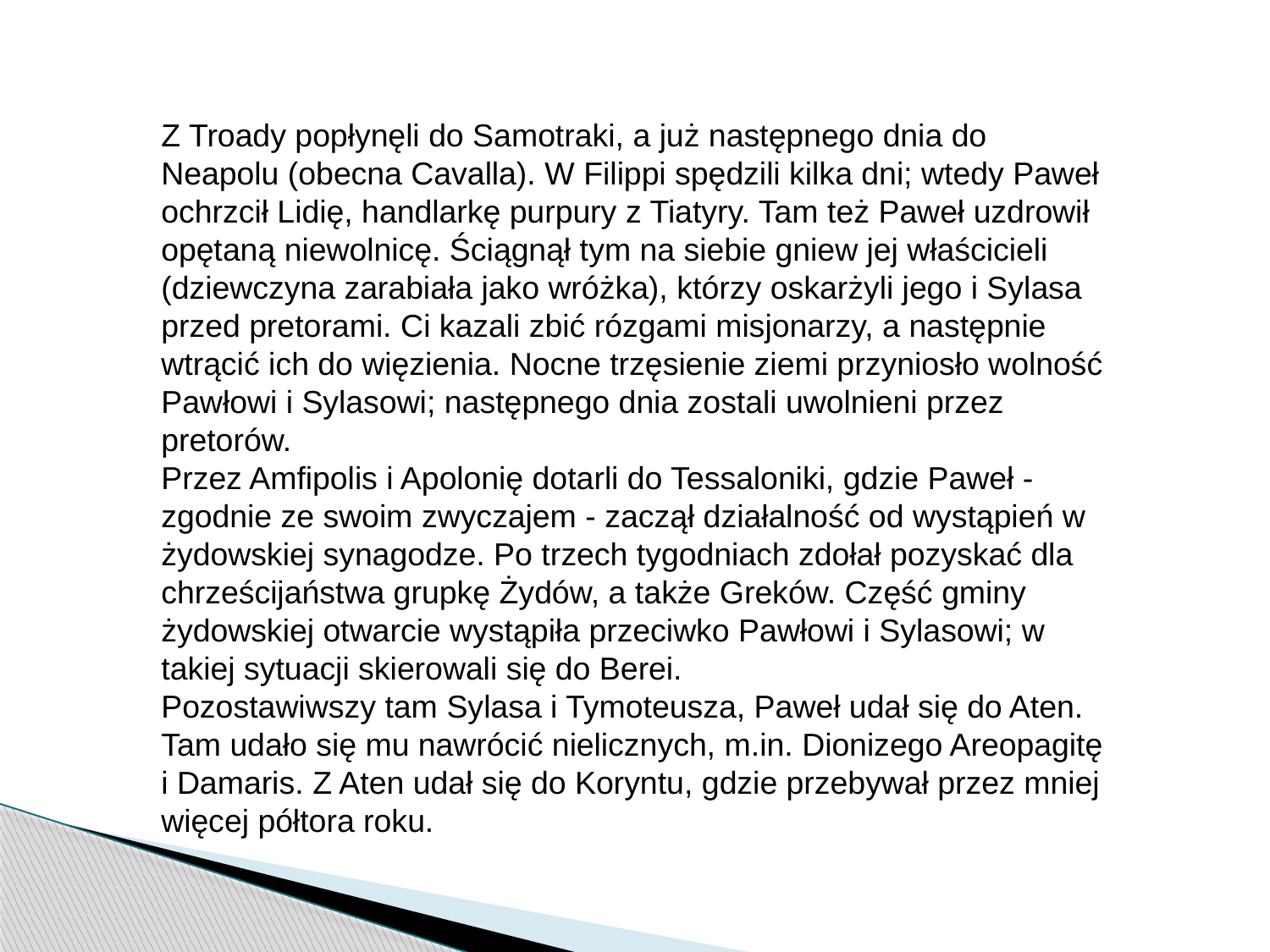

Z Troady popłynęli do Samotraki, a już następnego dnia do Neapolu (obecna Cavalla). W Filippi spędzili kilka dni; wtedy Paweł ochrzcił Lidię, handlarkę purpury z Tiatyry. Tam też Paweł uzdrowił opętaną niewolnicę. Ściągnął tym na siebie gniew jej właścicieli (dziewczyna zarabiała jako wróżka), którzy oskarżyli jego i Sylasa przed pretorami. Ci kazali zbić rózgami misjonarzy, a następnie wtrącić ich do więzienia. Nocne trzęsienie ziemi przyniosło wolność Pawłowi i Sylasowi; następnego dnia zostali uwolnieni przez pretorów.
Przez Amfipolis i Apolonię dotarli do Tessaloniki, gdzie Paweł - zgodnie ze swoim zwyczajem - zaczął działalność od wystąpień w żydowskiej synagodze. Po trzech tygodniach zdołał pozyskać dla chrześcijaństwa grupkę Żydów, a także Greków. Część gminy żydowskiej otwarcie wystąpiła przeciwko Pawłowi i Sylasowi; w takiej sytuacji skierowali się do Berei.
Pozostawiwszy tam Sylasa i Tymoteusza, Paweł udał się do Aten. Tam udało się mu nawrócić nielicznych, m.in. Dionizego Areopagitę i Damaris. Z Aten udał się do Koryntu, gdzie przebywał przez mniej więcej półtora roku.